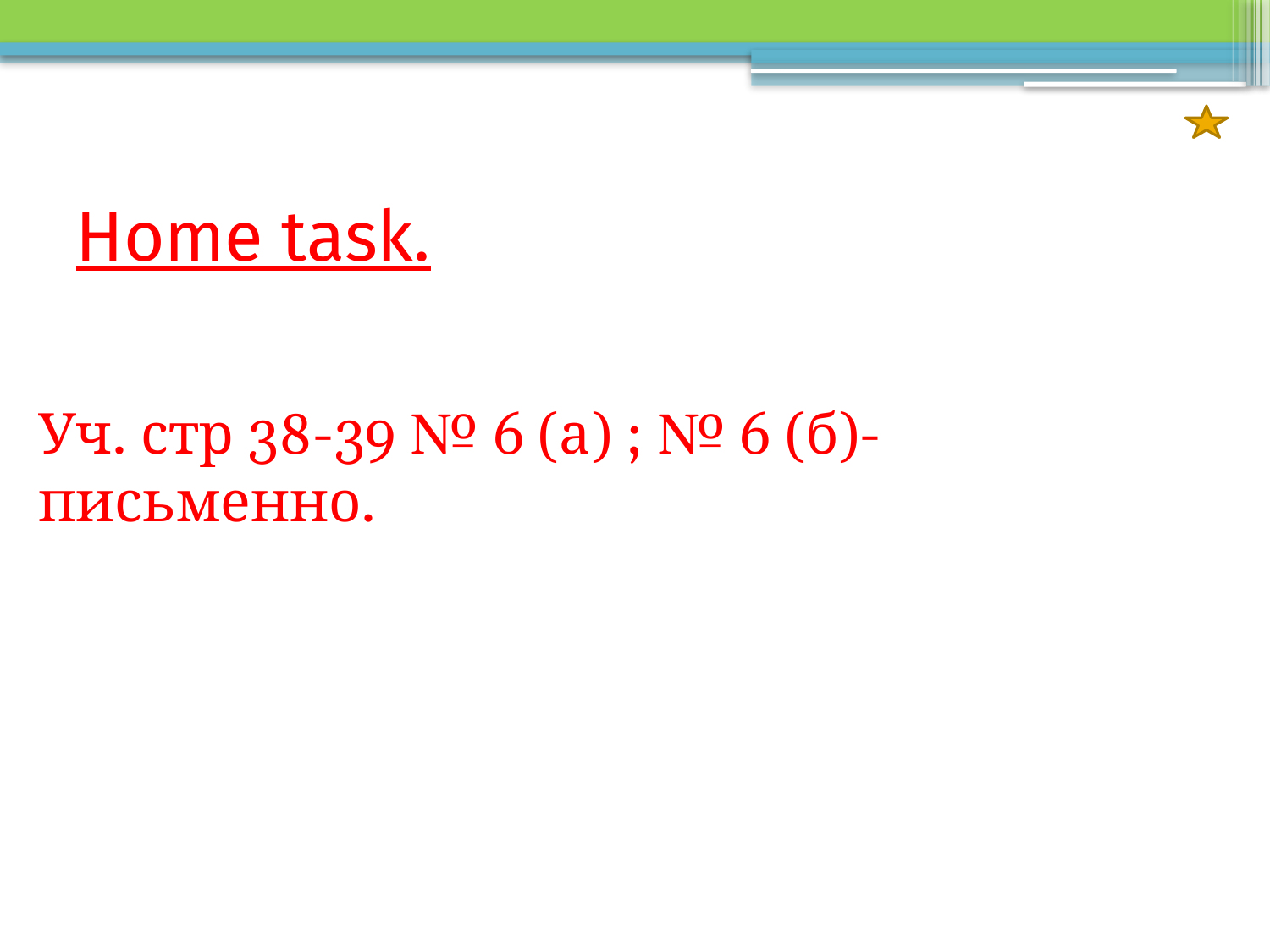

# Home task.
Уч. стр 38-39 № 6 (а) ; № 6 (б)- письменно.